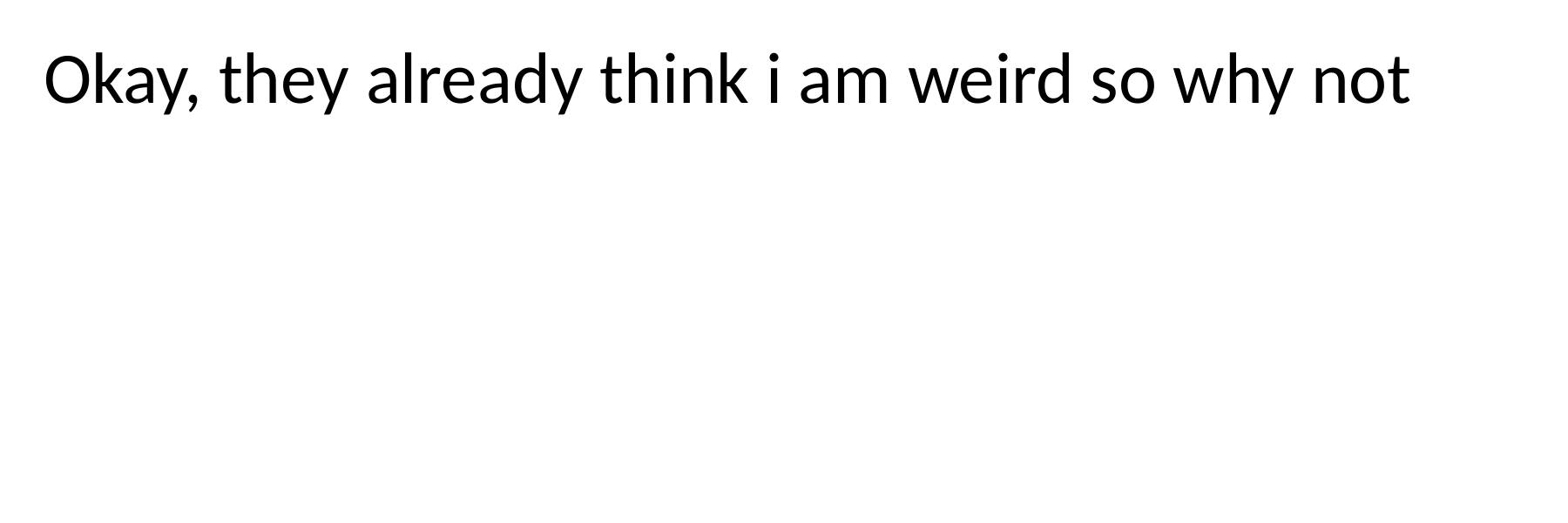

Okay, they already think i am weird so why not